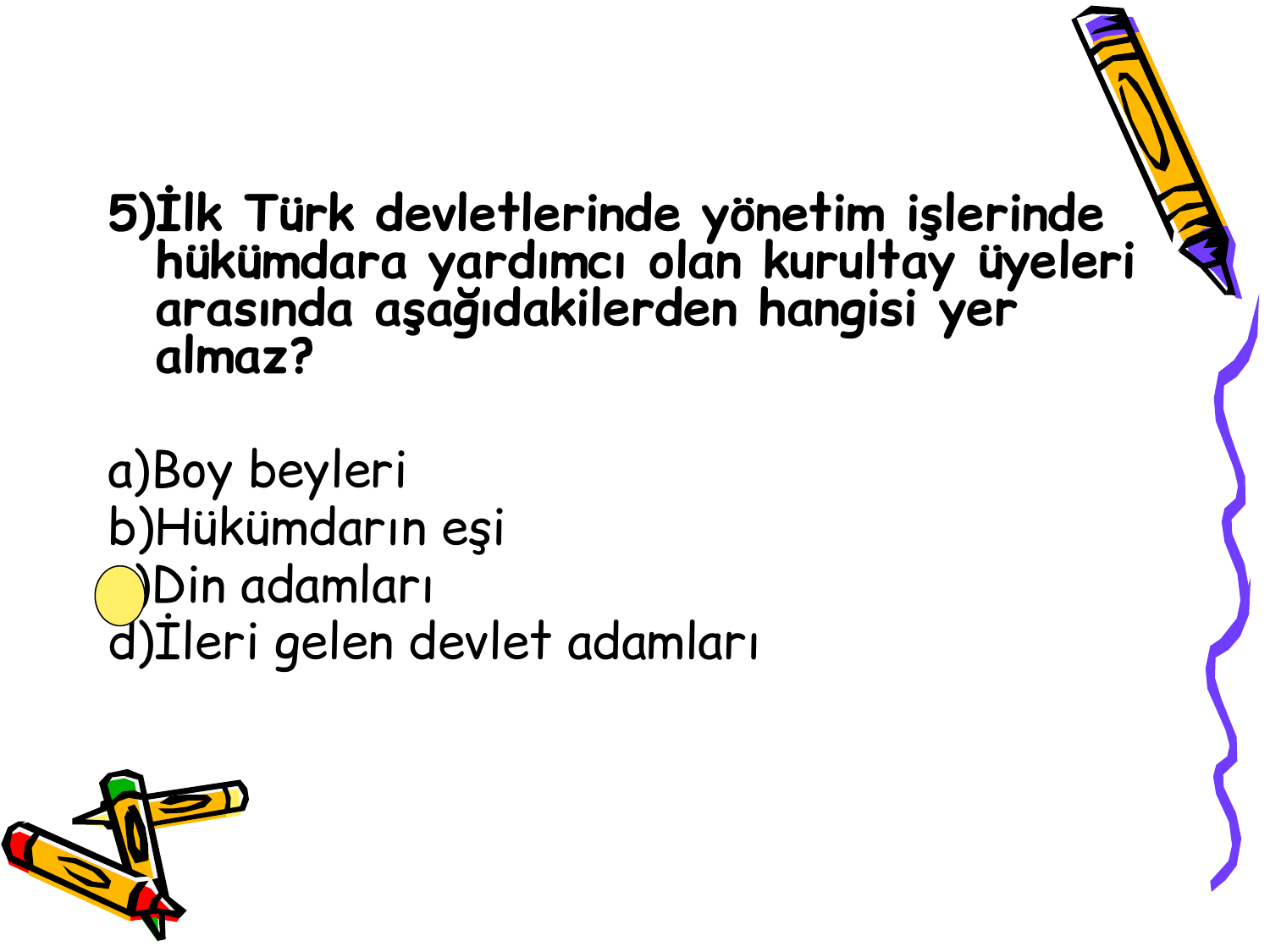

5)İlk Türk devletlerinde yönetim işlerinde hükümdara yardımcı olan kurultay üyeleri arasında aşağıdakilerden hangisi yer almaz?

a)Boy beyleri
b)Hükümdarın eşi
c)Din adamları
d)İleri gelen devlet adamları